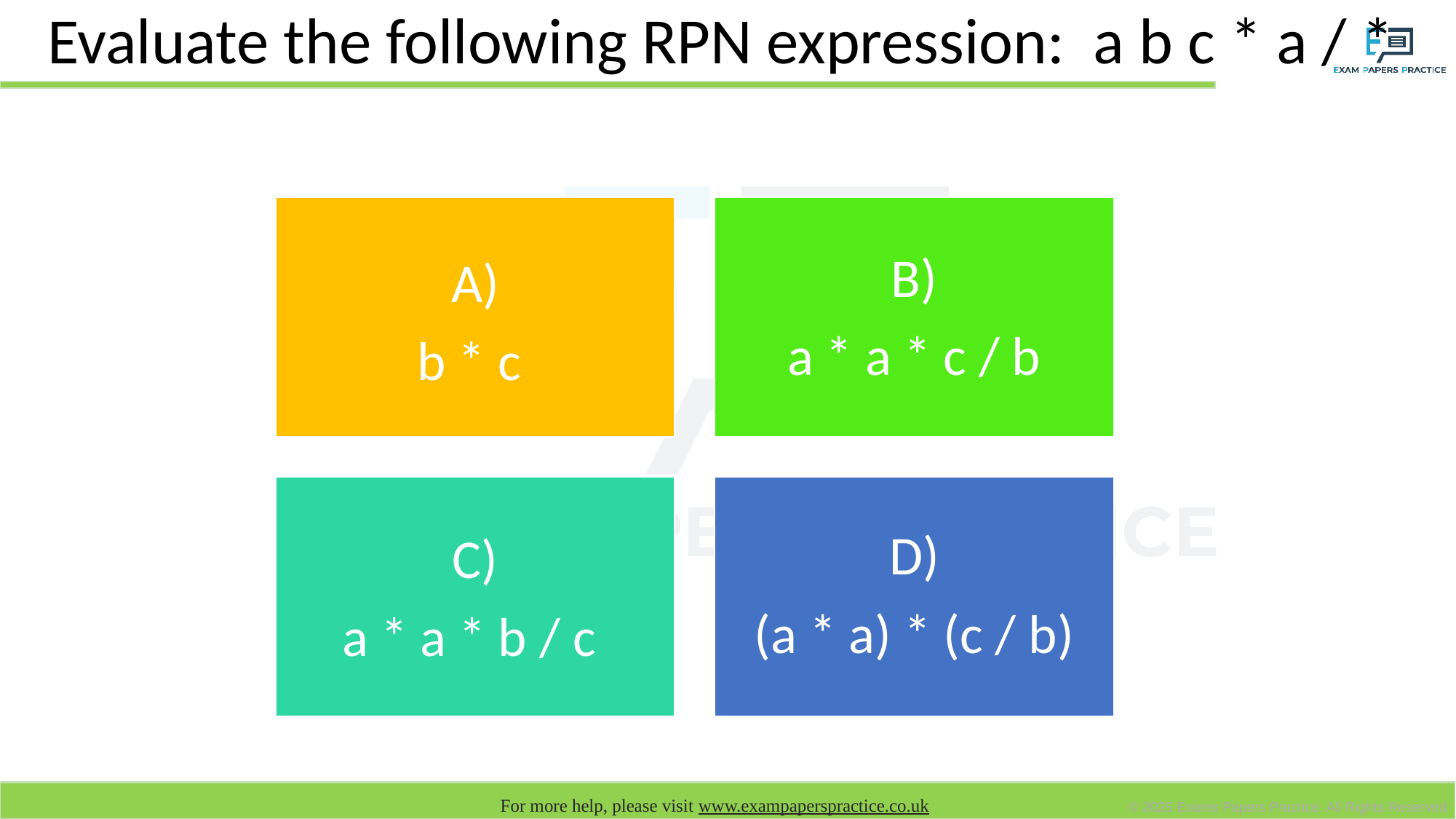

# Evaluate the following RPN expression:  a b c * a / *

A)
b * c

B)
a * a * c / b

C)
a * a * b / c

D)
(a * a) * (c / b)